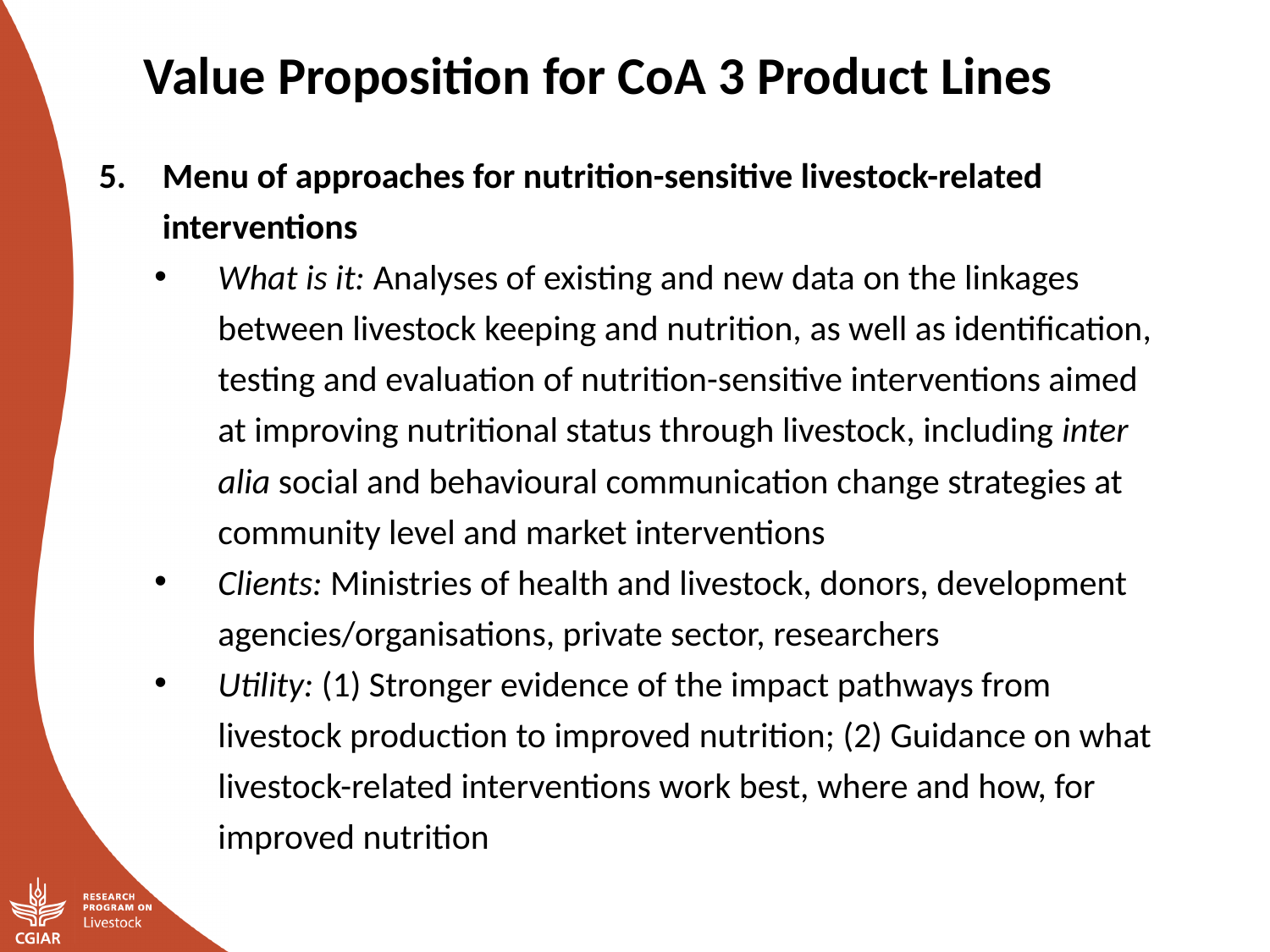

Value Proposition for CoA 3 Product Lines
Menu of approaches for nutrition-sensitive livestock-related interventions
What is it: Analyses of existing and new data on the linkages between livestock keeping and nutrition, as well as identification, testing and evaluation of nutrition-sensitive interventions aimed at improving nutritional status through livestock, including inter alia social and behavioural communication change strategies at community level and market interventions
Clients: Ministries of health and livestock, donors, development agencies/organisations, private sector, researchers
Utility: (1) Stronger evidence of the impact pathways from livestock production to improved nutrition; (2) Guidance on what livestock-related interventions work best, where and how, for improved nutrition